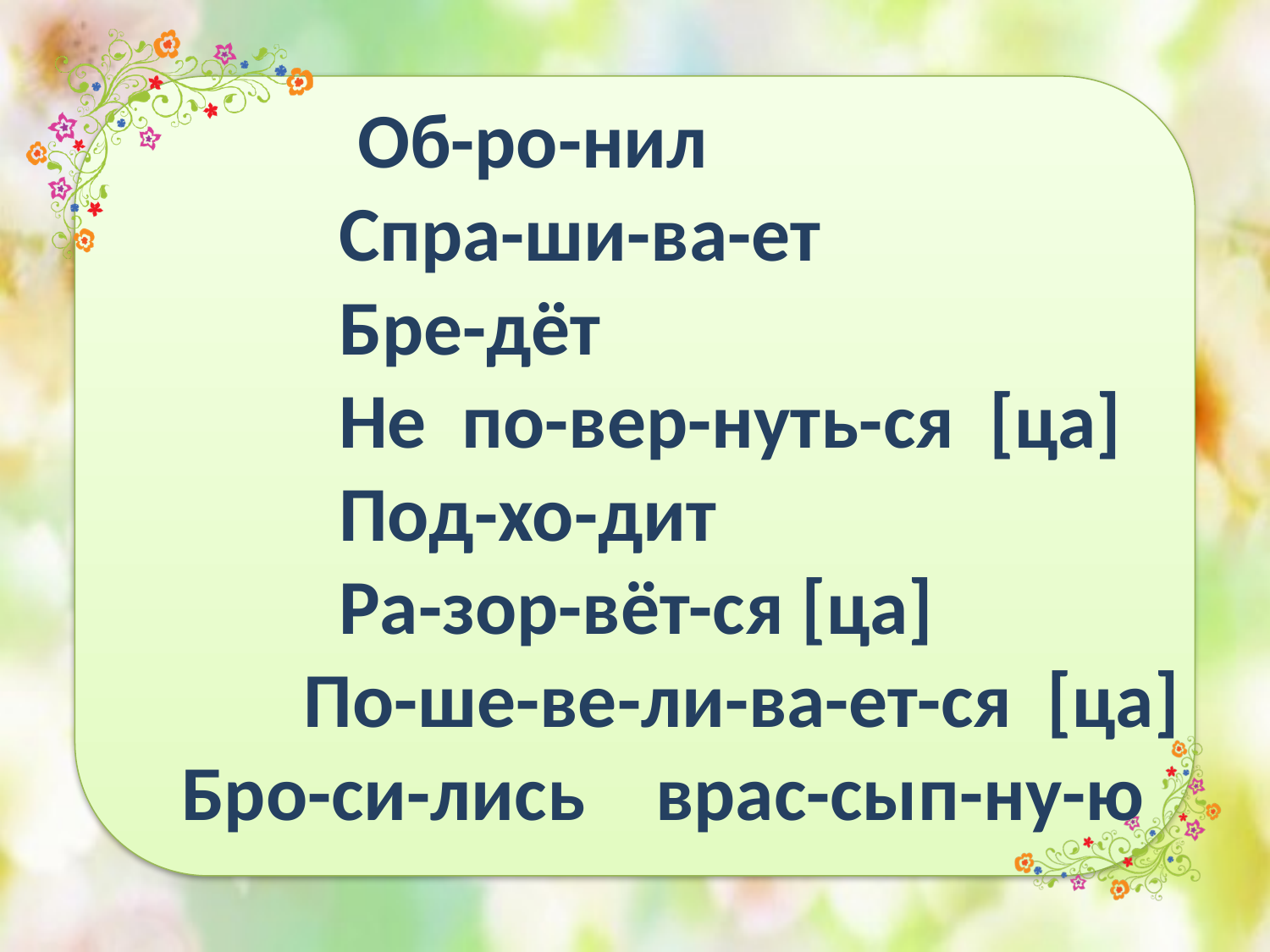

# Об-ро-нил Спра-ши-ва-ет Бре-дёт Не  по-вер-нуть-ся  [ца] Под-хо-дит Ра-зор-вёт-ся [ца] По-ше-ве-ли-ва-ет-ся  [ца] Бро-си-лись    врас-сып-ну-ю